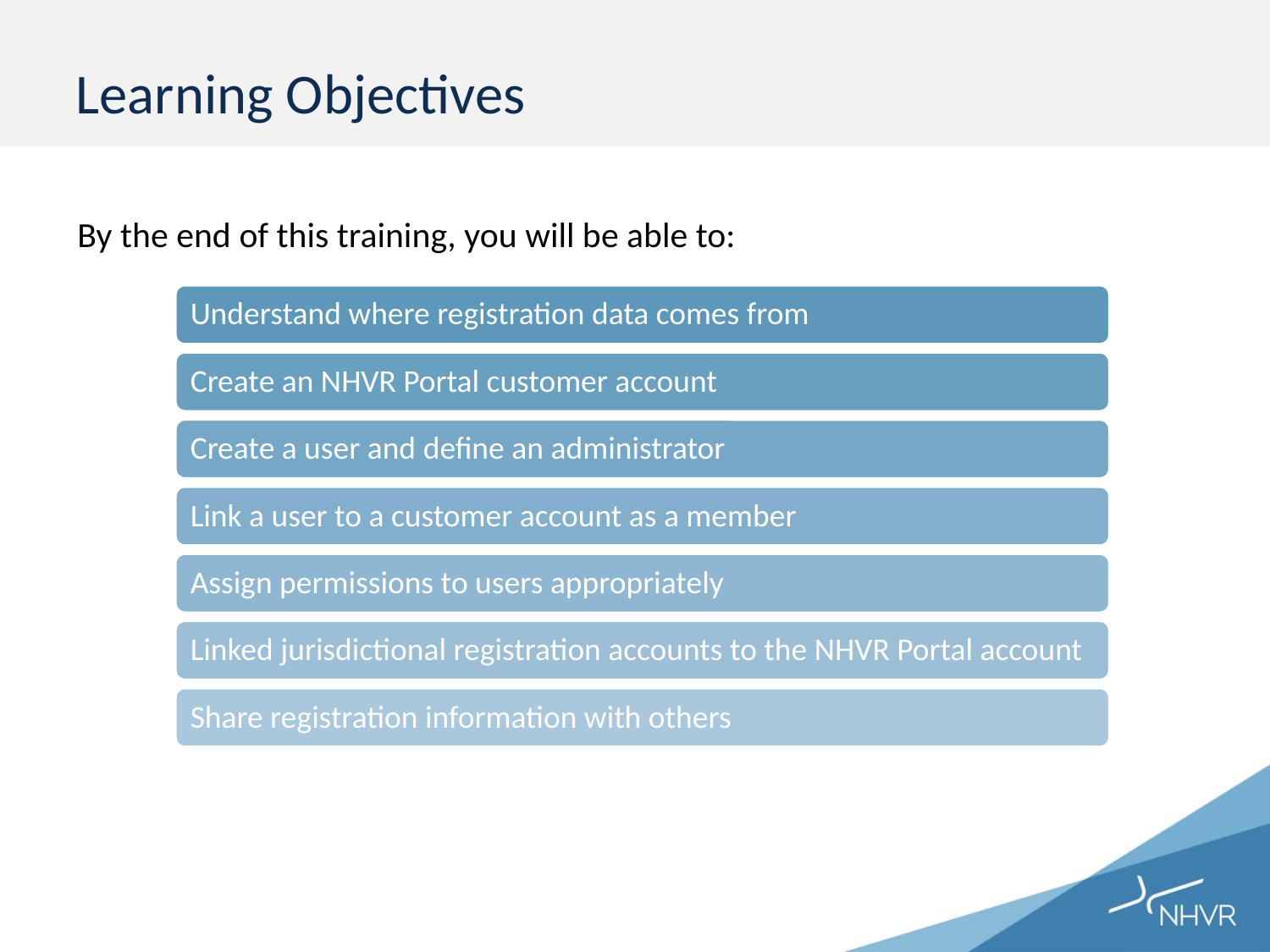

# Learning Objectives

By the end of this training, you will be able to:

Understand where registration data comes from
Create an NHVR Portal customer account
Create a user and define an administrator
Link a user to a customer account as a member
Assign permissions to users appropriately
Linked jurisdictional registration accounts to the NHVR Portal account
Share registration information with others